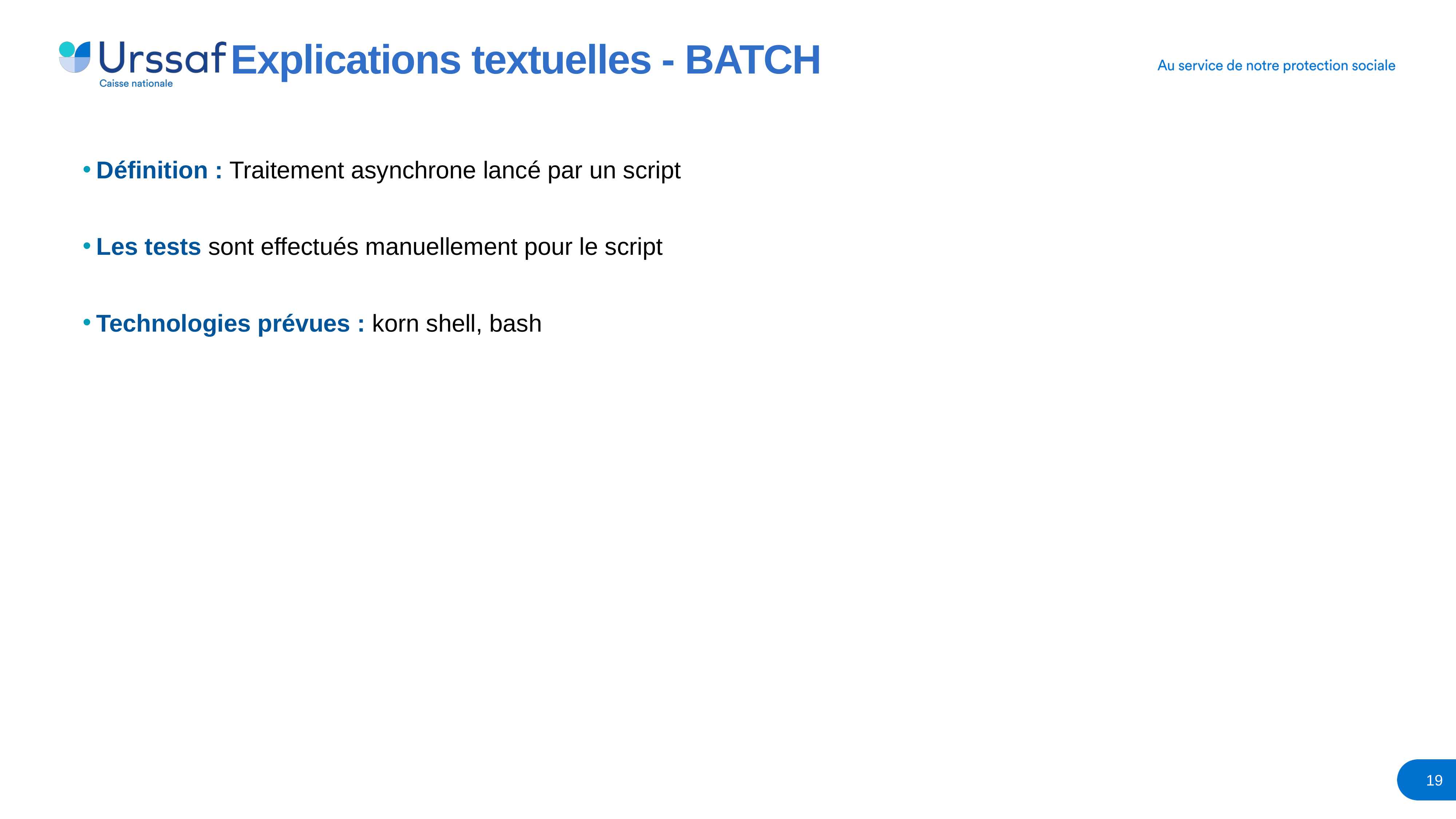

# Explications textuelles - BATCH
Définition : Traitement asynchrone lancé par un script

Les tests sont effectués manuellement pour le script

Technologies prévues : korn shell, bash